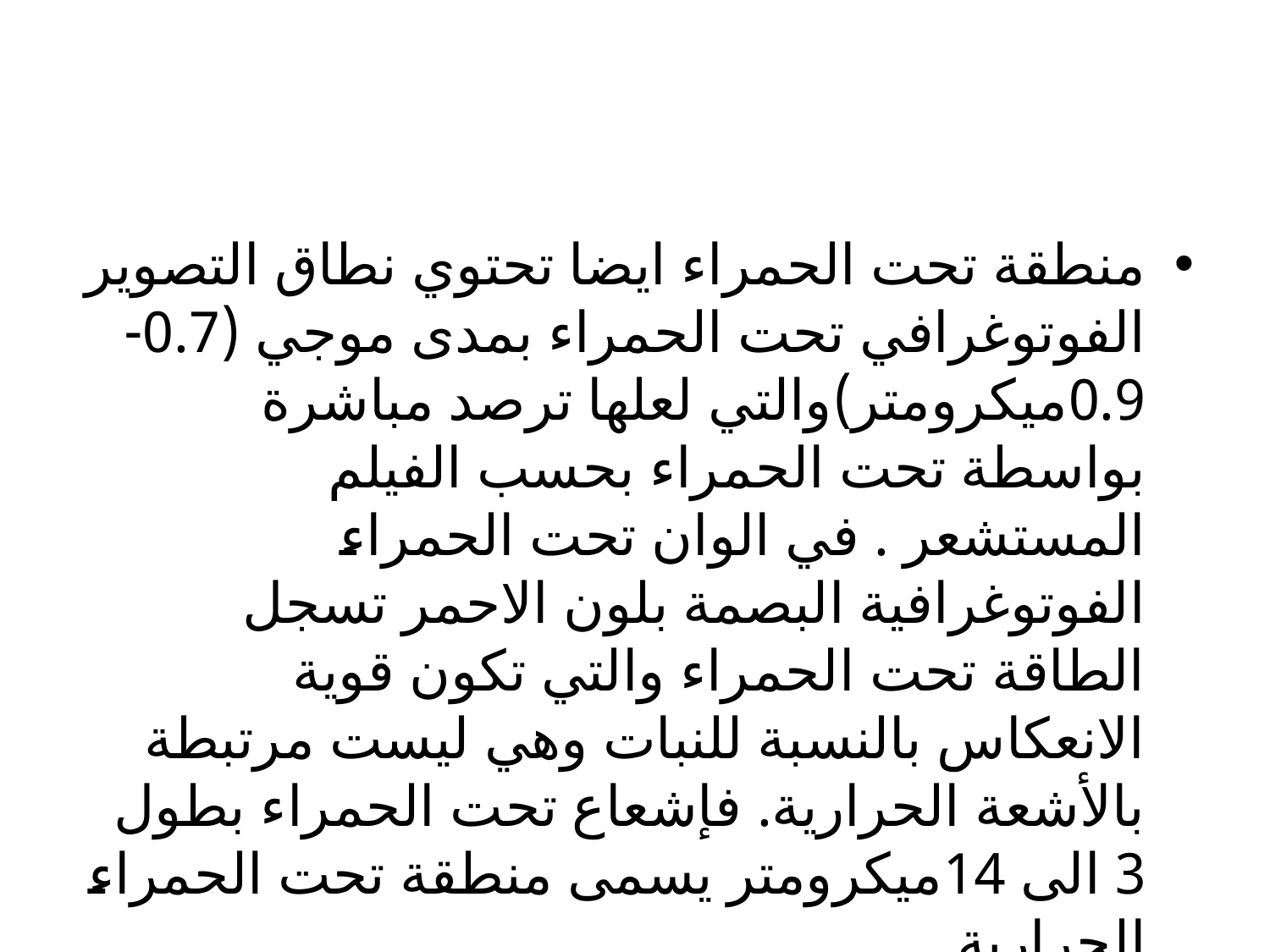

منطقة تحت الحمراء ايضا تحتوي نطاق التصوير الفوتوغرافي تحت الحمراء بمدى موجي (0.7-0.9ميكرومتر)والتي لعلها ترصد مباشرة بواسطة تحت الحمراء بحسب الفيلم المستشعر . في الوان تحت الحمراء الفوتوغرافية البصمة بلون الاحمر تسجل الطاقة تحت الحمراء والتي تكون قوية الانعكاس بالنسبة للنبات وهي ليست مرتبطة بالأشعة الحرارية. فإشعاع تحت الحمراء بطول 3 الى 14ميكرومتر يسمى منطقة تحت الحمراء الحرارية.